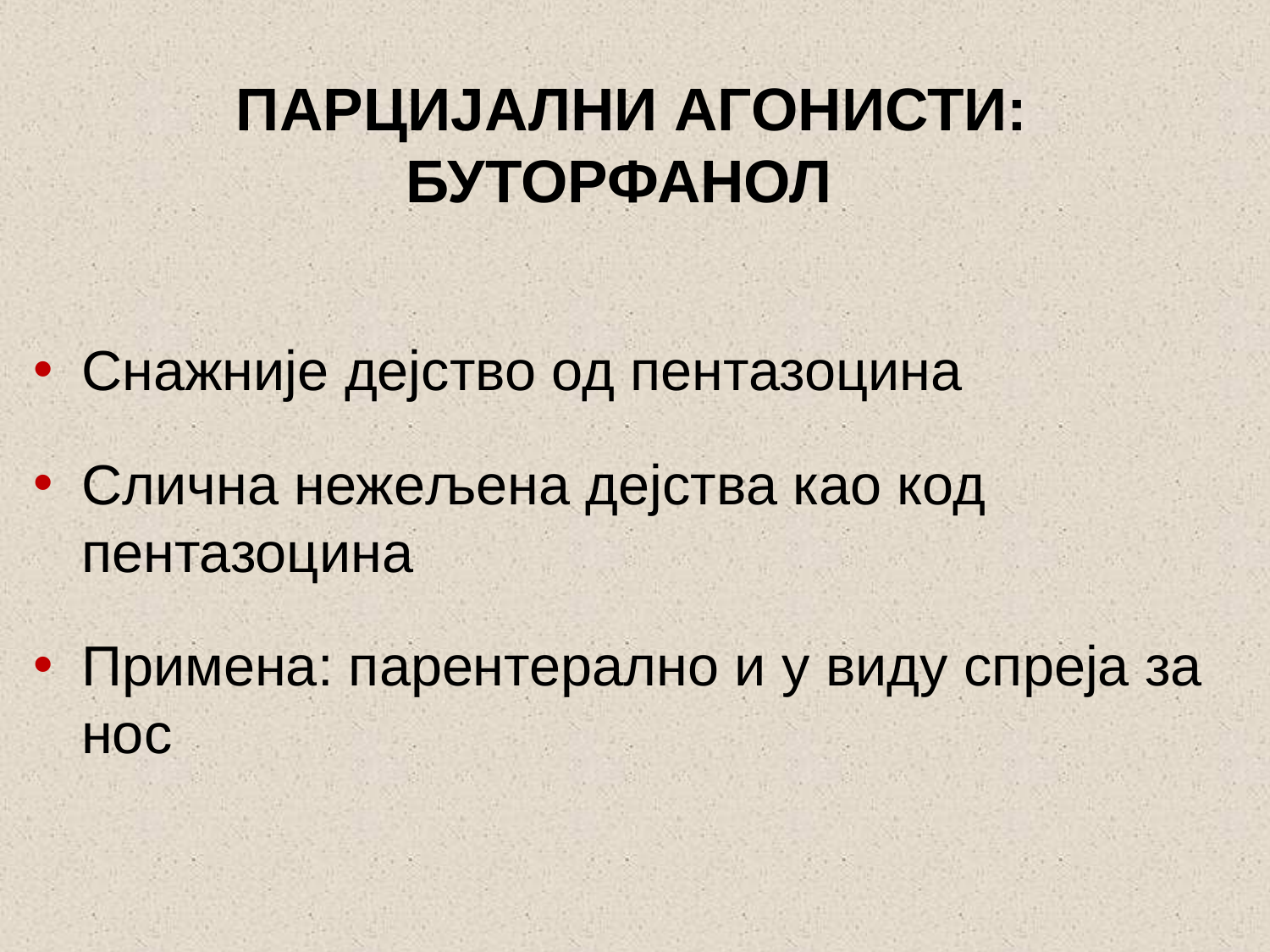

# ПАРЦИЈАЛНИ АГОНИСТИ: БУТОРФАНОЛ
Снажније дејство од пентазоцина

Слична нежељена дејства као код пентазоцина

Примена: парентерално и у виду спреја за нос